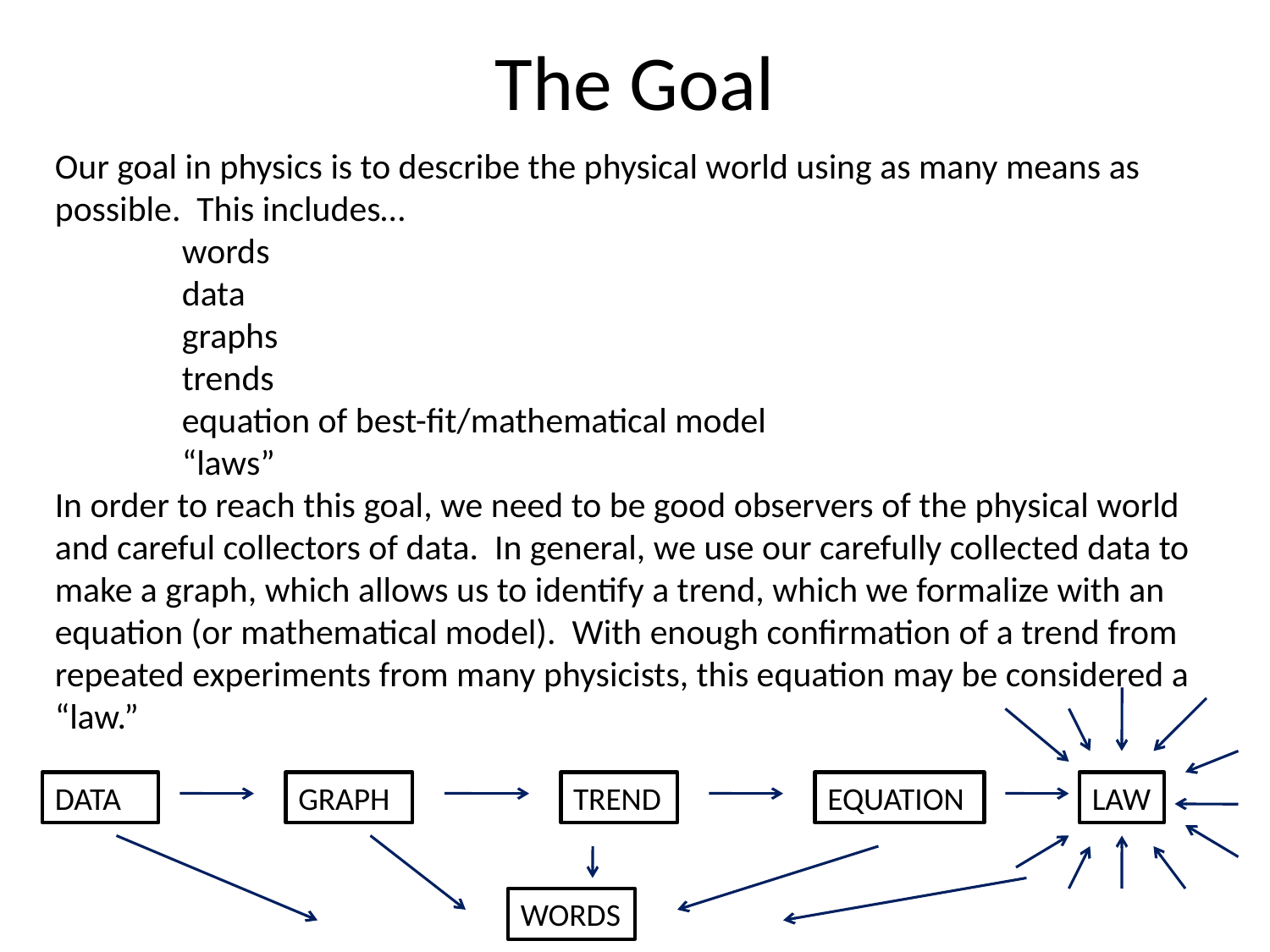

# The Goal
Our goal in physics is to describe the physical world using as many means as possible.  This includes…
	words
	data
	graphs
	trends
	equation of best-fit/mathematical model
	“laws”
In order to reach this goal, we need to be good observers of the physical world and careful collectors of data.  In general, we use our carefully collected data to make a graph, which allows us to identify a trend, which we formalize with an equation (or mathematical model).  With enough confirmation of a trend from repeated experiments from many physicists, this equation may be considered a “law.”
DATA
GRAPH
TREND
EQUATION
LAW
WORDS